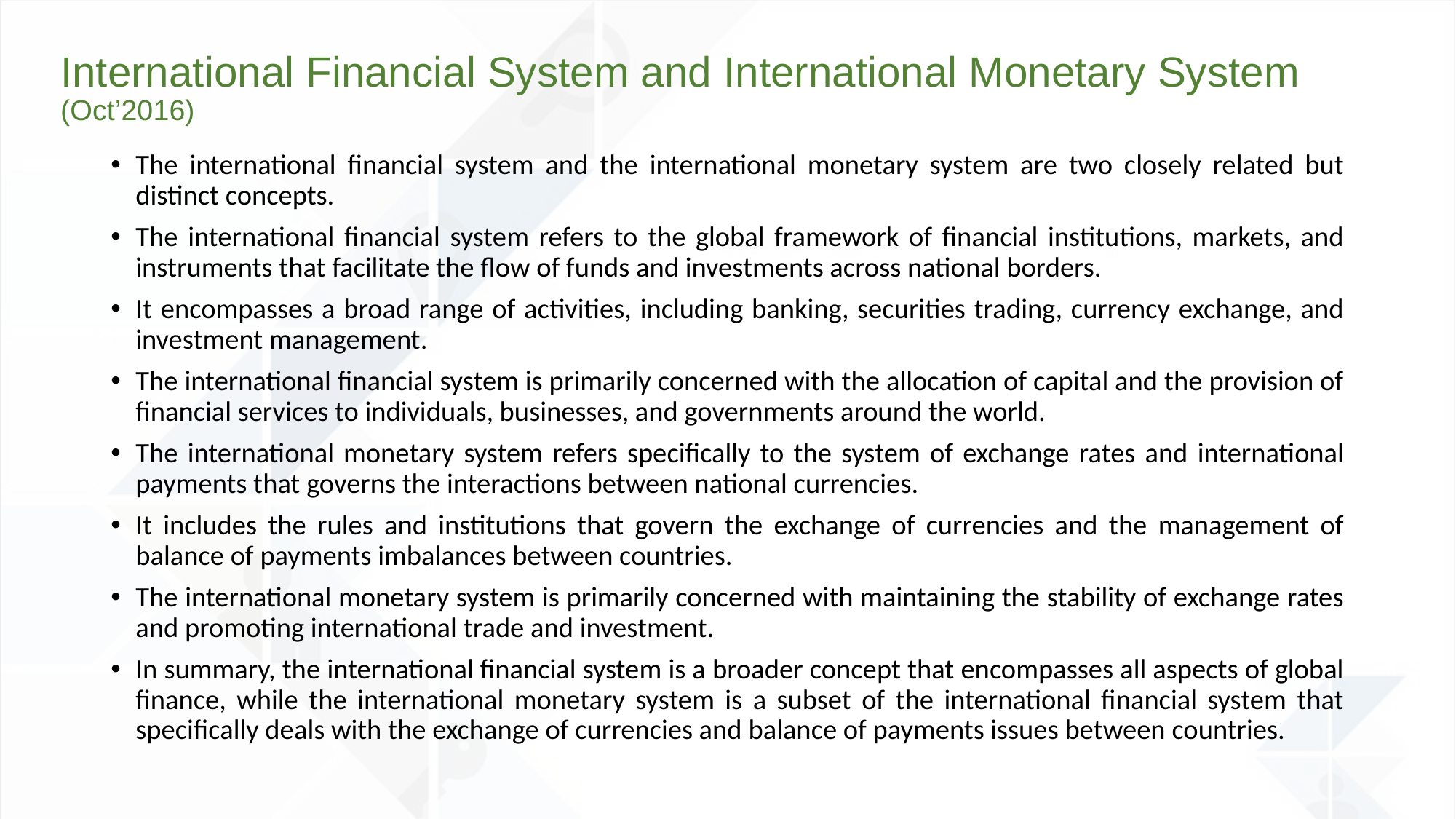

# International Financial System and International Monetary System (Oct’2016)
The international financial system and the international monetary system are two closely related but distinct concepts.
The international financial system refers to the global framework of financial institutions, markets, and instruments that facilitate the flow of funds and investments across national borders.
It encompasses a broad range of activities, including banking, securities trading, currency exchange, and investment management.
The international financial system is primarily concerned with the allocation of capital and the provision of financial services to individuals, businesses, and governments around the world.
The international monetary system refers specifically to the system of exchange rates and international payments that governs the interactions between national currencies.
It includes the rules and institutions that govern the exchange of currencies and the management of balance of payments imbalances between countries.
The international monetary system is primarily concerned with maintaining the stability of exchange rates and promoting international trade and investment.
In summary, the international financial system is a broader concept that encompasses all aspects of global finance, while the international monetary system is a subset of the international financial system that specifically deals with the exchange of currencies and balance of payments issues between countries.